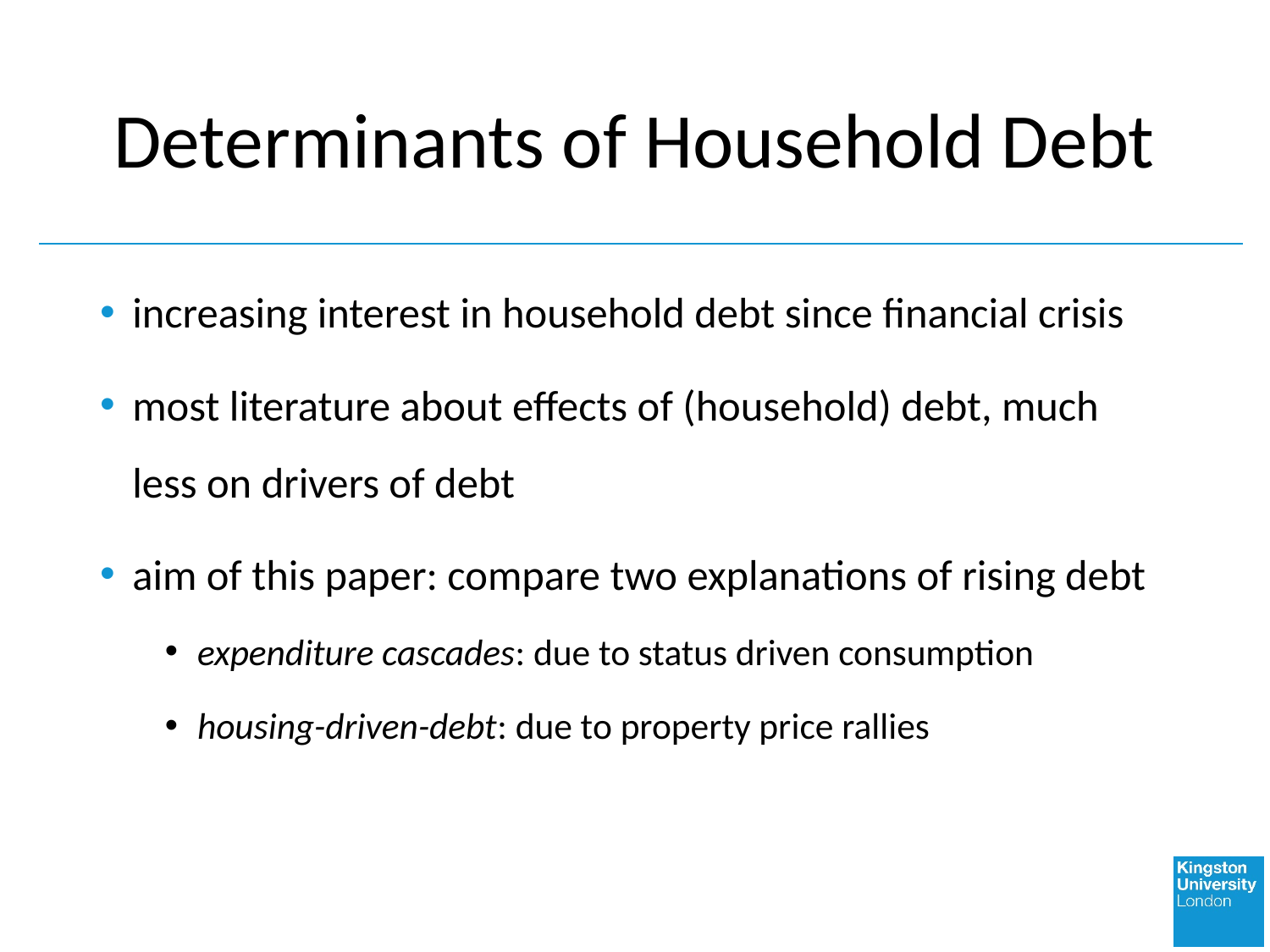

# Determinants of Household Debt
increasing interest in household debt since financial crisis
most literature about effects of (household) debt, much less on drivers of debt
aim of this paper: compare two explanations of rising debt
expenditure cascades: due to status driven consumption
housing-driven-debt: due to property price rallies